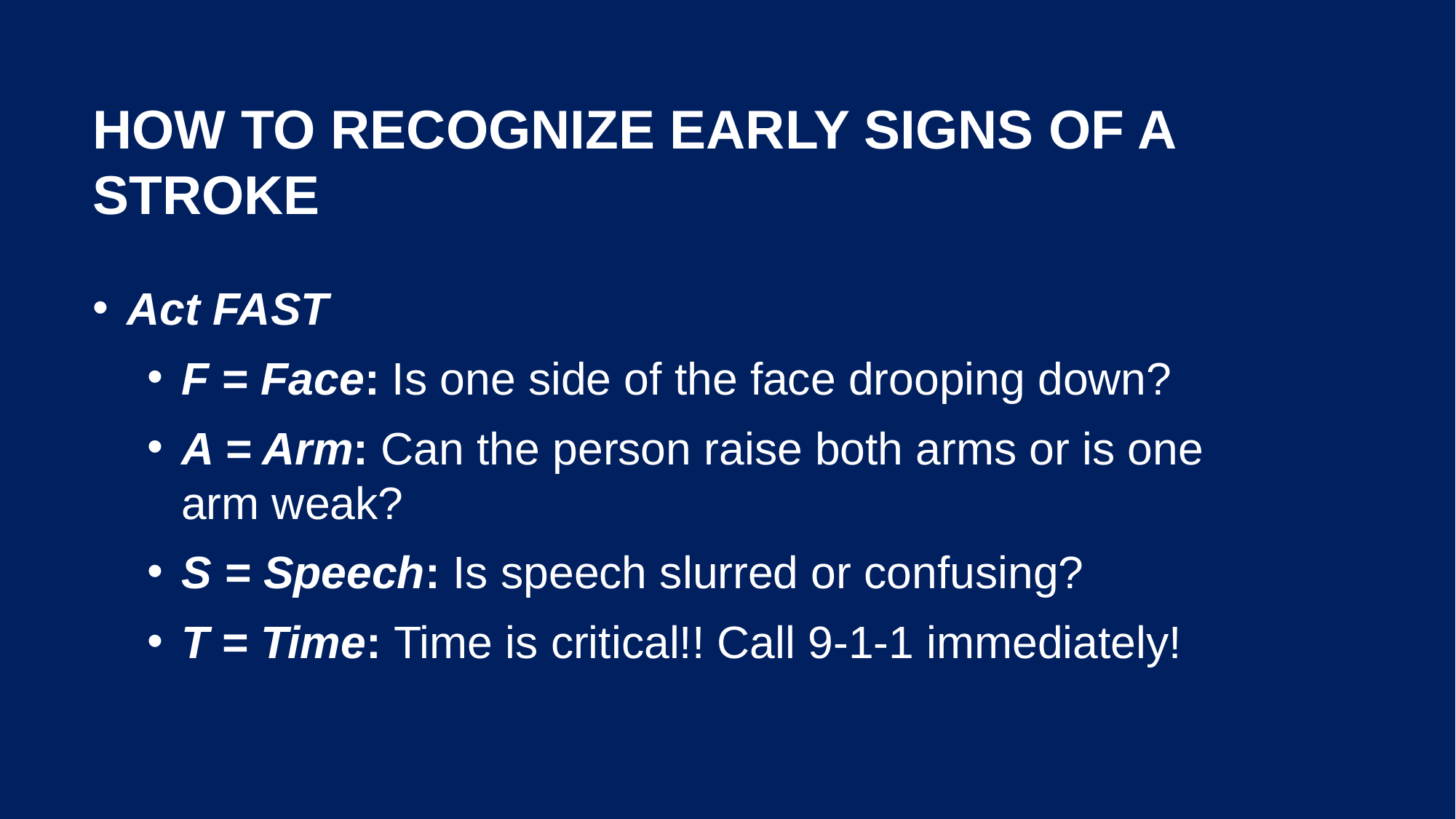

# How to recognize early signs of a stroke
Act FAST
F = Face: Is one side of the face drooping down?
A = Arm: Can the person raise both arms or is one arm weak?
S = Speech: Is speech slurred or confusing?
T = Time: Time is critical!! Call 9-1-1 immediately!